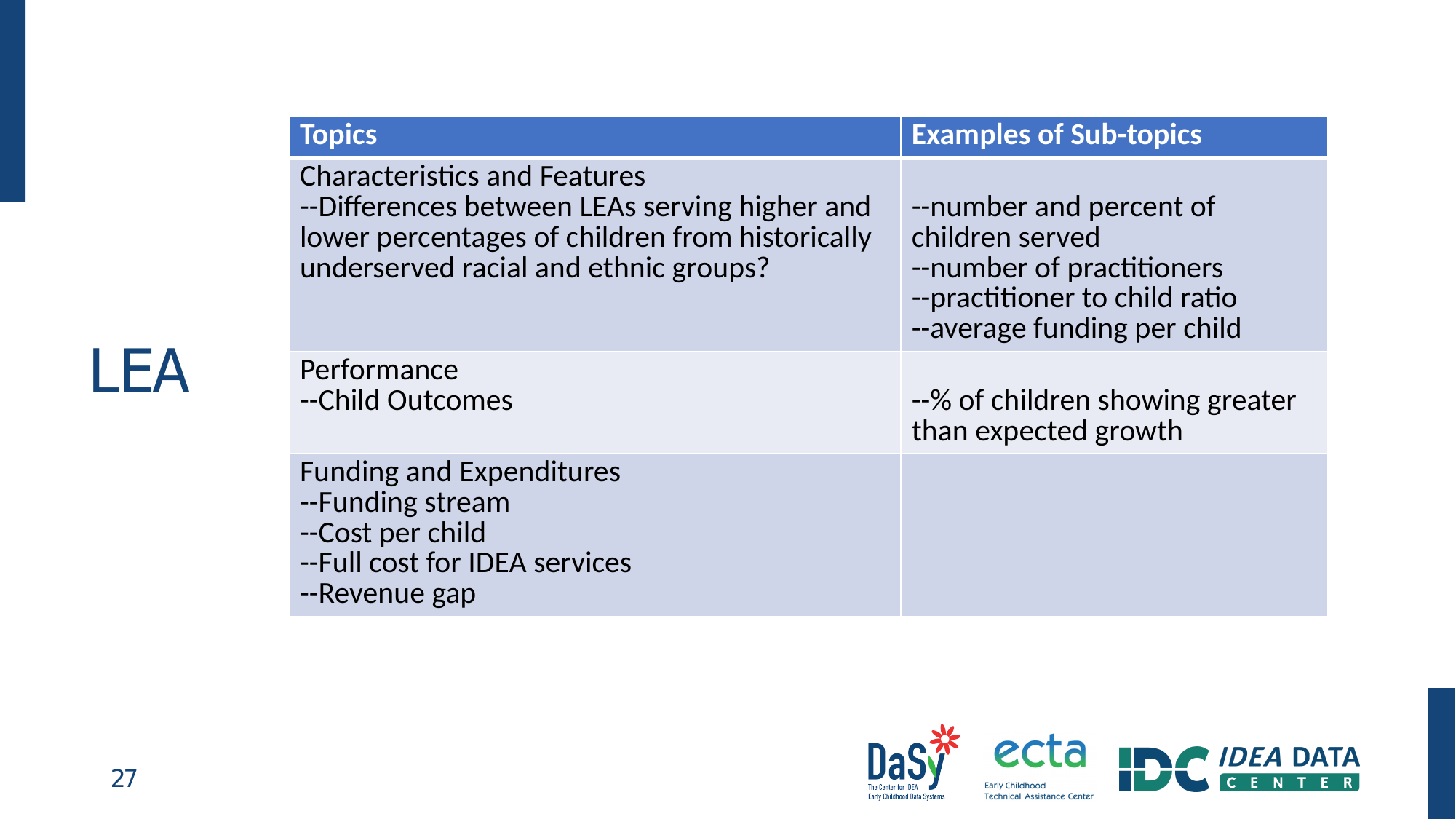

| Topics | Examples of Sub-topics |
| --- | --- |
| Characteristics and Features --Differences between LEAs serving higher and lower percentages of children from historically underserved racial and ethnic groups? | --number and percent of children served --number of practitioners --practitioner to child ratio --average funding per child |
| Performance --Child Outcomes | --% of children showing greater than expected growth |
| Funding and Expenditures --Funding stream --Cost per child --Full cost for IDEA services --Revenue gap |  |

# LEA